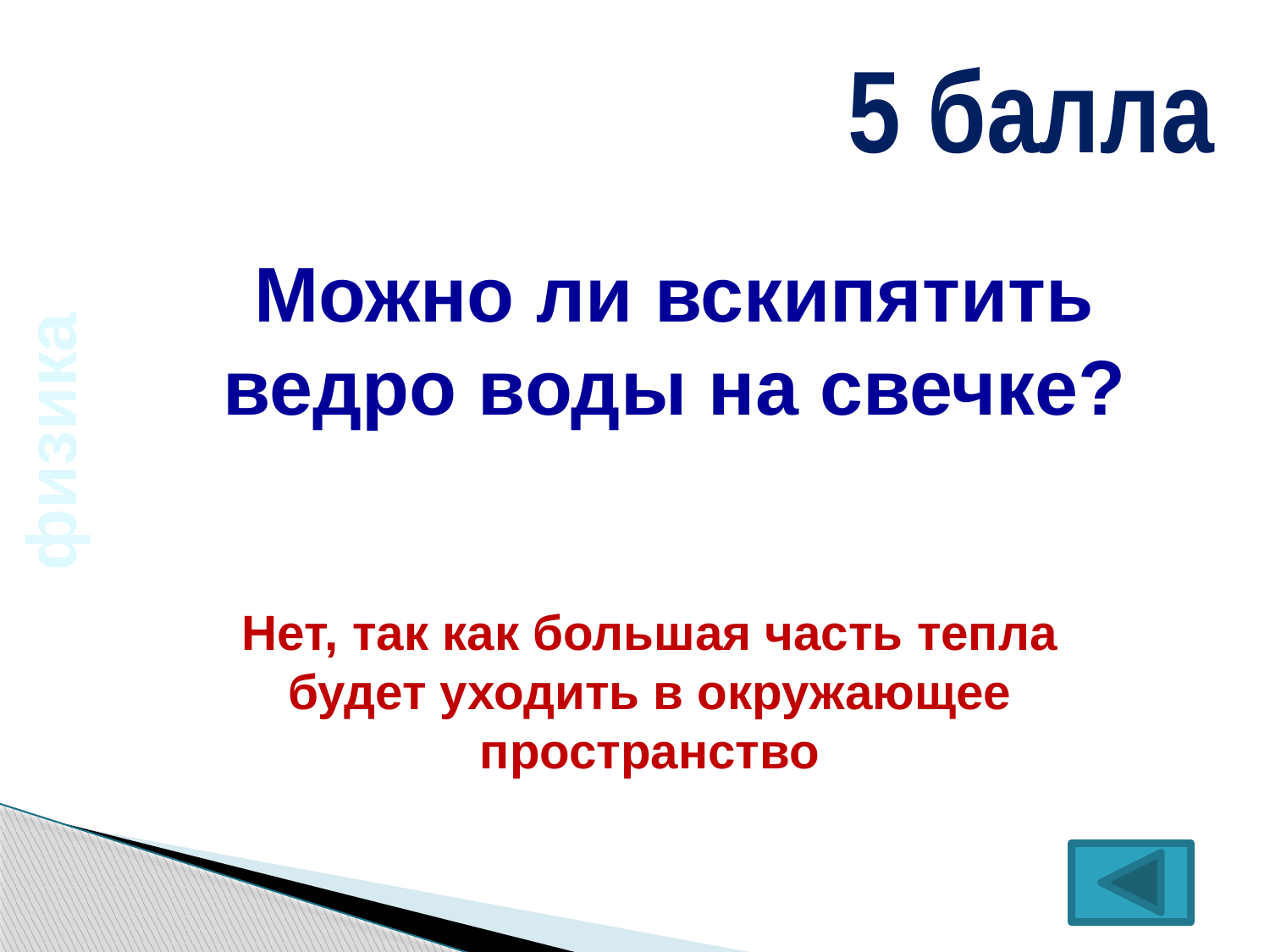

5 балла
Можно ли вскипятить ведро воды на свечке?
физика
Нет, так как большая часть тепла будет уходить в окружающее пространство